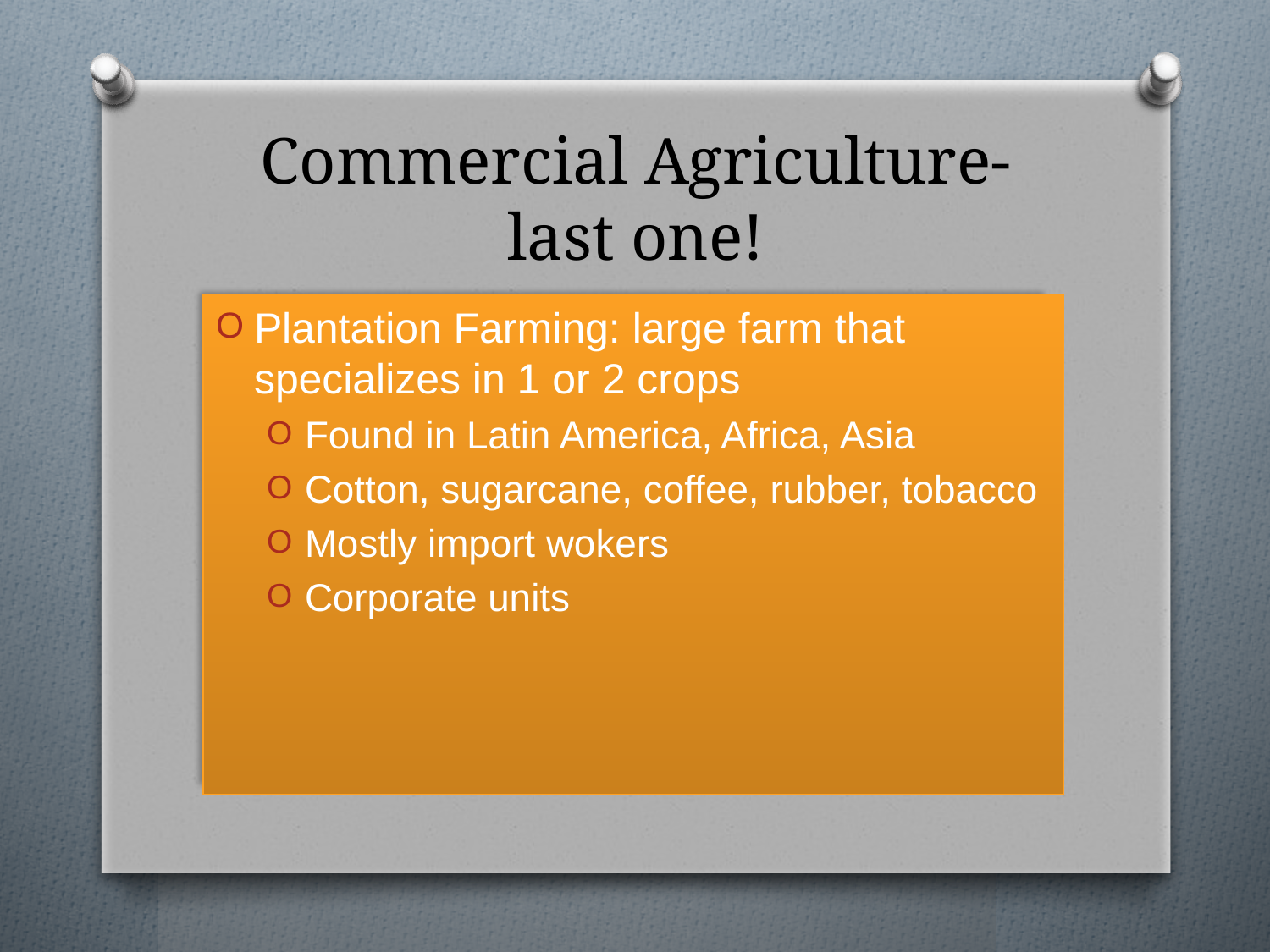

# Commercial Agriculture- last one!
Plantation Farming: large farm that specializes in 1 or 2 crops
Found in Latin America, Africa, Asia
Cotton, sugarcane, coffee, rubber, tobacco
Mostly import wokers
Corporate units